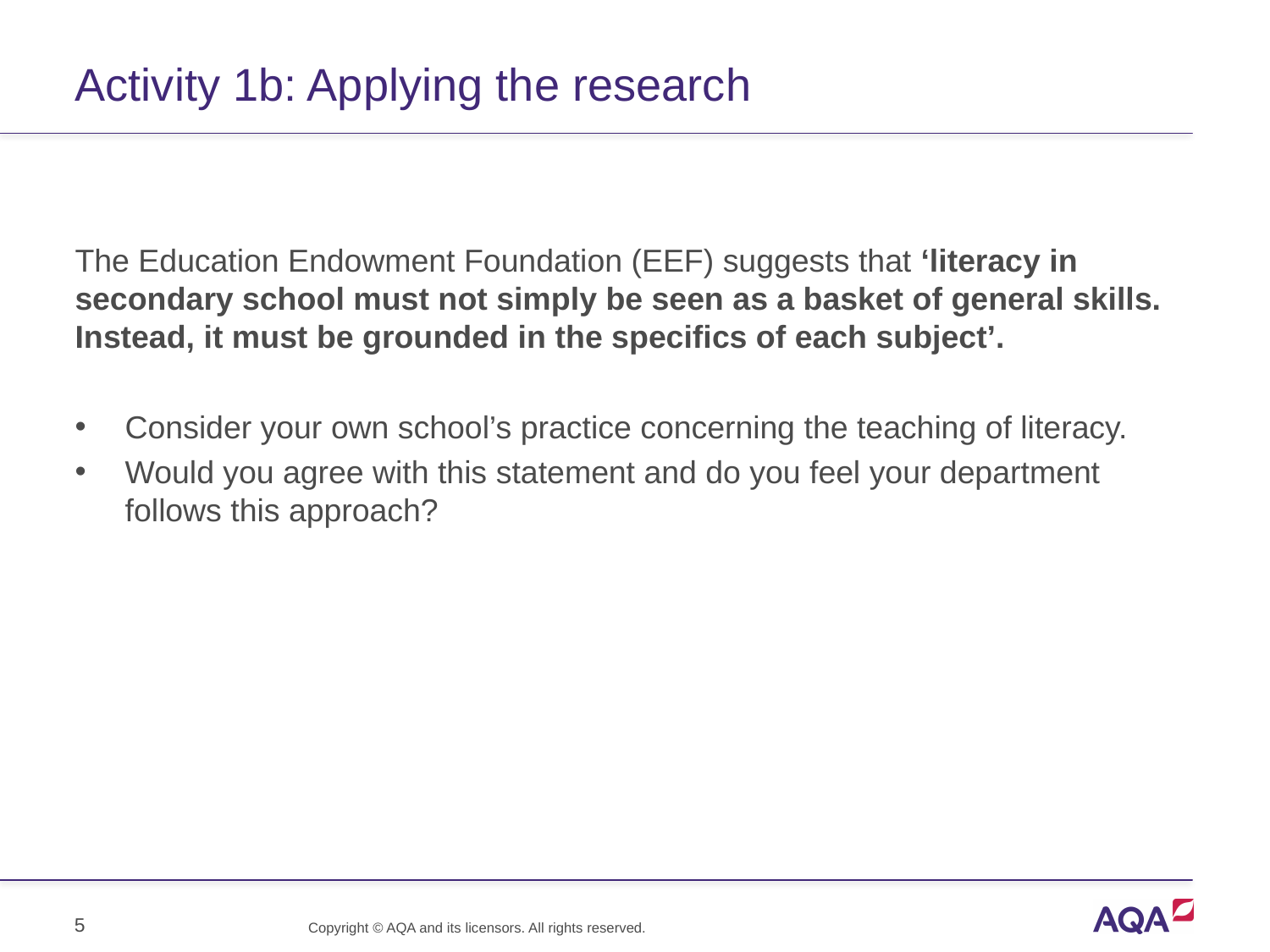

# Activity 1b: Applying the research
The Education Endowment Foundation (EEF) suggests that ‘literacy in secondary school must not simply be seen as a basket of general skills. Instead, it must be grounded in the specifics of each subject’.

Consider your own school’s practice concerning the teaching of literacy.
Would you agree with this statement and do you feel your department follows this approach?

5
Copyright © AQA and its licensors. All rights reserved.